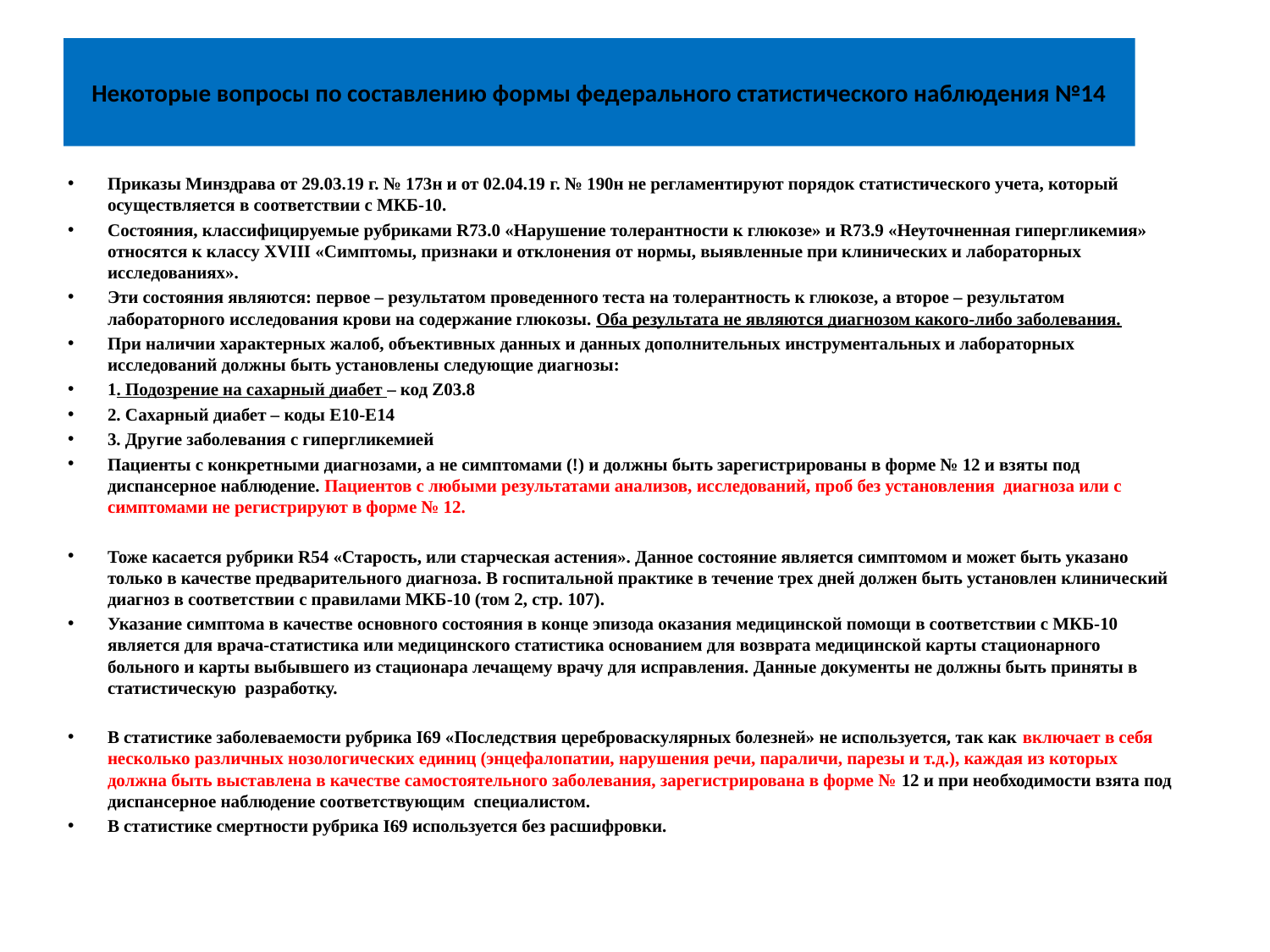

# Некоторые вопросы по составлению формы федерального статистического наблюдения №14
Приказы Минздрава от 29.03.19 г. № 173н и от 02.04.19 г. № 190н не регламентируют порядок статистического учета, который осуществляется в соответствии с МКБ-10.
Состояния, классифицируемые рубриками R73.0 «Нарушение толерантности к глюкозе» и R73.9 «Неуточненная гипергликемия» относятся к классу XVIII «Симптомы, признаки и отклонения от нормы, выявленные при клинических и лабораторных исследованиях».
Эти состояния являются: первое – результатом проведенного теста на толерантность к глюкозе, а второе – результатом лабораторного исследования крови на содержание глюкозы. Оба результата не являются диагнозом какого-либо заболевания.
При наличии характерных жалоб, объективных данных и данных дополнительных инструментальных и лабораторных исследований должны быть установлены следующие диагнозы:
1. Подозрение на сахарный диабет – код Z03.8
2. Сахарный диабет – коды Е10-Е14
3. Другие заболевания с гипергликемией
Пациенты с конкретными диагнозами, а не симптомами (!) и должны быть зарегистрированы в форме № 12 и взяты под диспансерное наблюдение. Пациентов с любыми результатами анализов, исследований, проб без установления  диагноза или с симптомами не регистрируют в форме № 12.

Тоже касается рубрики R54 «Старость, или старческая астения». Данное состояние является симптомом и может быть указано только в качестве предварительного диагноза. В госпитальной практике в течение трех дней должен быть установлен клинический диагноз в соответствии с правилами МКБ-10 (том 2, стр. 107).
Указание симптома в качестве основного состояния в конце эпизода оказания медицинской помощи в соответствии с МКБ-10 является для врача-статистика или медицинского статистика основанием для возврата медицинской карты стационарного больного и карты выбывшего из стационара лечащему врачу для исправления. Данные документы не должны быть приняты в статистическую  разработку.

В статистике заболеваемости рубрика I69 «Последствия цереброваскулярных болезней» не используется, так как включает в себя несколько различных нозологических единиц (энцефалопатии, нарушения речи, параличи, парезы и т.д.), каждая из которых должна быть выставлена в качестве самостоятельного заболевания, зарегистрирована в форме № 12 и при необходимости взята под диспансерное наблюдение соответствующим  специалистом.
В статистике смертности рубрика I69 используется без расшифровки.